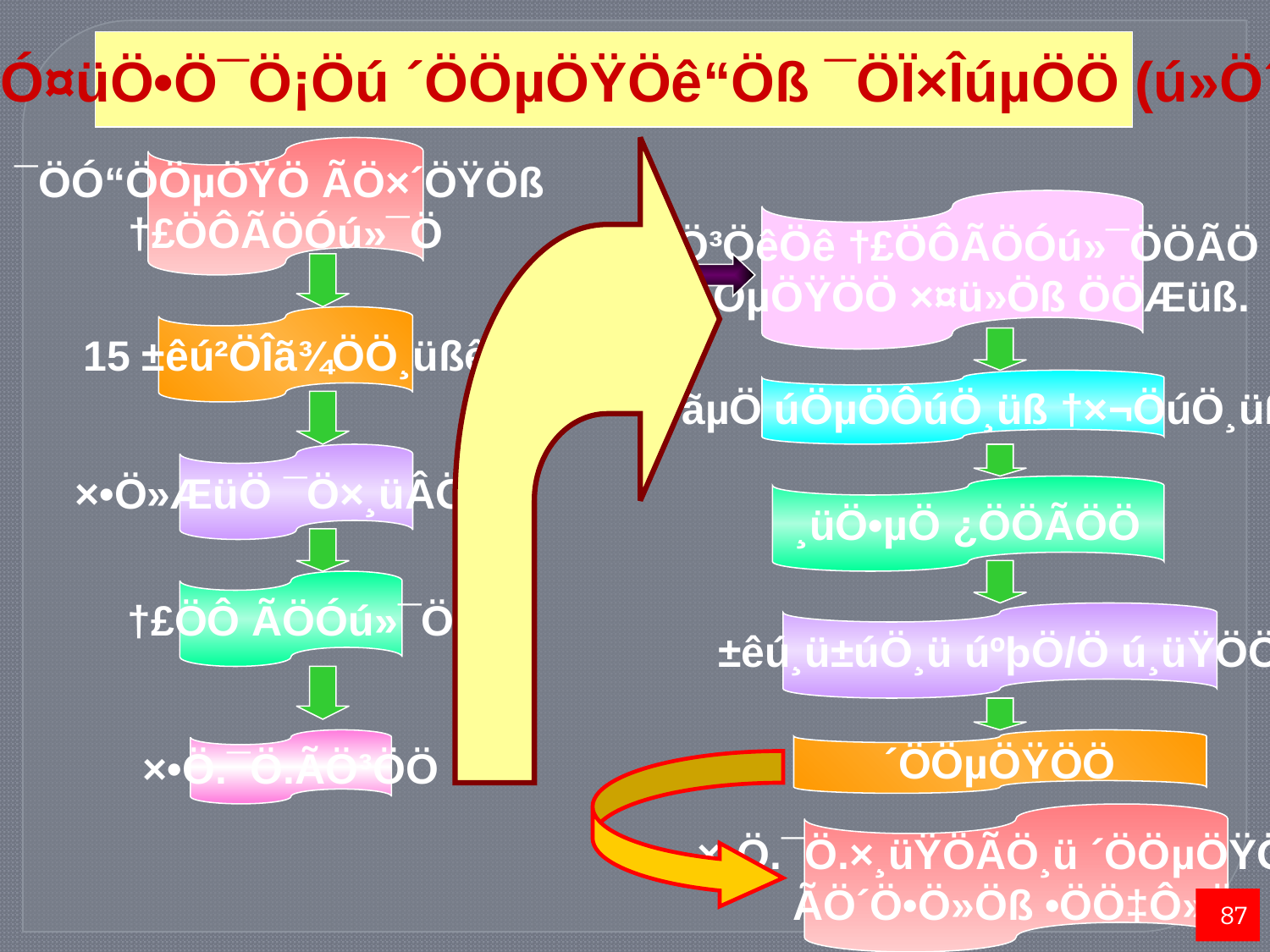

´Öæôû †Ó¤üÖ•Ö¯Ö¡Öú ´ÖÖ­µÖŸÖê“Öß ¯ÖÏ×ÎúµÖÖ (ú»Ö´Ö 137)
¯ÖÓ“ÖÖµÖŸÖ ÃÖ×´ÖŸÖß
†£ÖÔÃÖÓú»¯Ö

ÃÖ³Öê­Öê †£ÖÔÃÖÓú»¯ÖÖÃÖ
 ´ÖÖ­µÖŸÖÖ ×¤ü»Öß ­ÖÖÆüß.

15 ±êú²ÖÎã¾ÖÖ¸üßê

´ÖãµÖ úÖµÖÔúÖ¸üß †×¬ÖúÖ¸üß

×•Ö»ÆüÖ ¯Ö×¸üÂÖ¤ü

¸üÖ•µÖ ¿ÖÖÃÖ­Ö

†£ÖÔ ÃÖÓú»¯Ö
±êú¸ü±úÖ¸ü úºþ­Ö/­Ö ú¸üŸÖÖ

×•Ö.¯Ö.ÃÖ³ÖÖ
´ÖÖ­µÖŸÖÖ

×•Ö.¯Ö.×¸üŸÖÃÖ¸ü ´ÖÖ­µÖŸÖÖ
ÃÖ´Ö•Ö»Öß •ÖÖ‡Ô»Ö
87